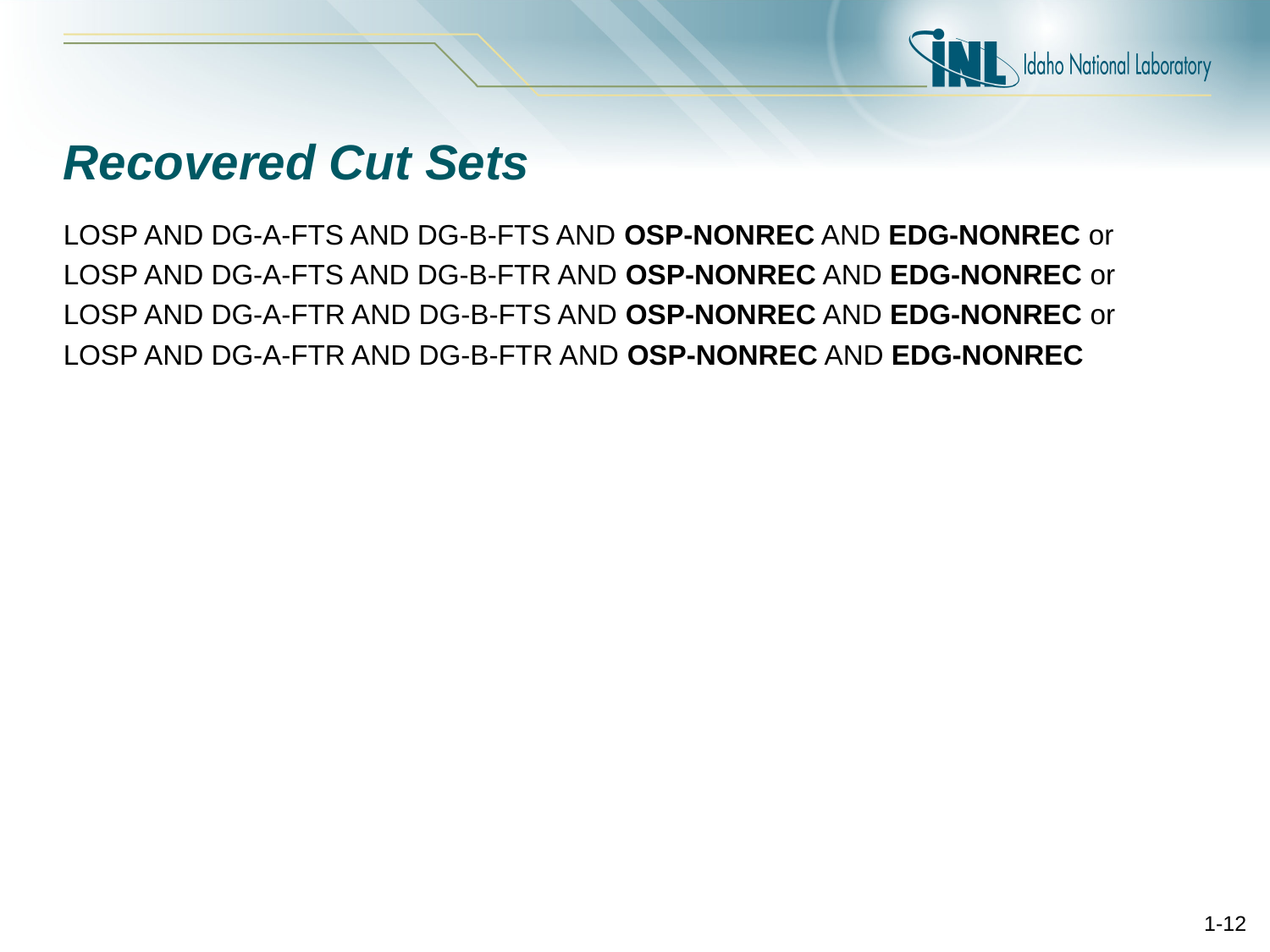

# Recovered Cut Sets
LOSP AND DG-A-FTS AND DG-B-FTS AND OSP-NONREC AND EDG-NONREC or
LOSP AND DG-A-FTS AND DG-B-FTR AND OSP-NONREC AND EDG-NONREC or
LOSP AND DG-A-FTR AND DG-B-FTS AND OSP-NONREC AND EDG-NONREC or
LOSP AND DG-A-FTR AND DG-B-FTR AND OSP-NONREC AND EDG-NONREC
1-12